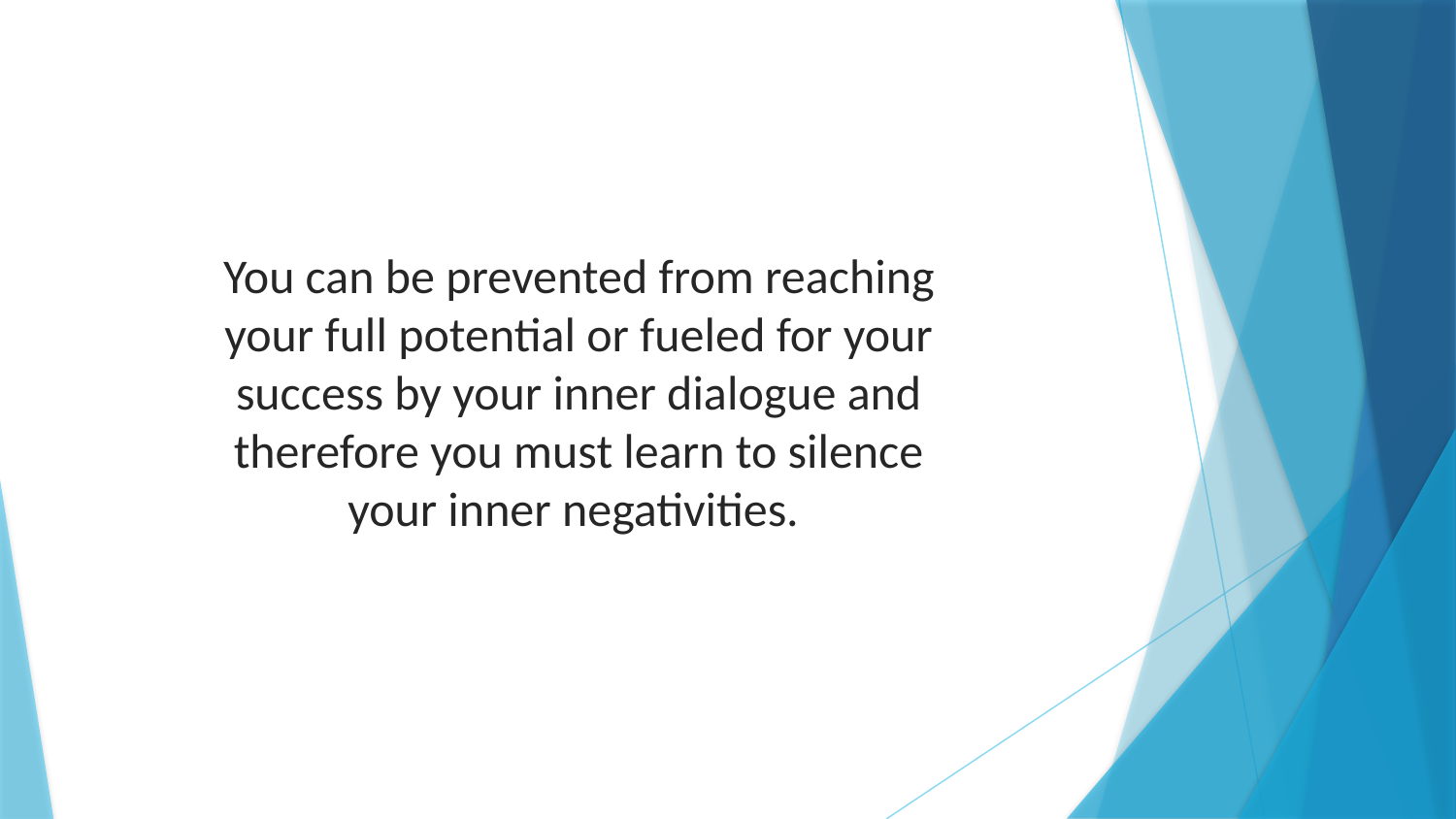

You can be prevented from reaching your full potential or fueled for your success by your inner dialogue and therefore you must learn to silence your inner negativities.